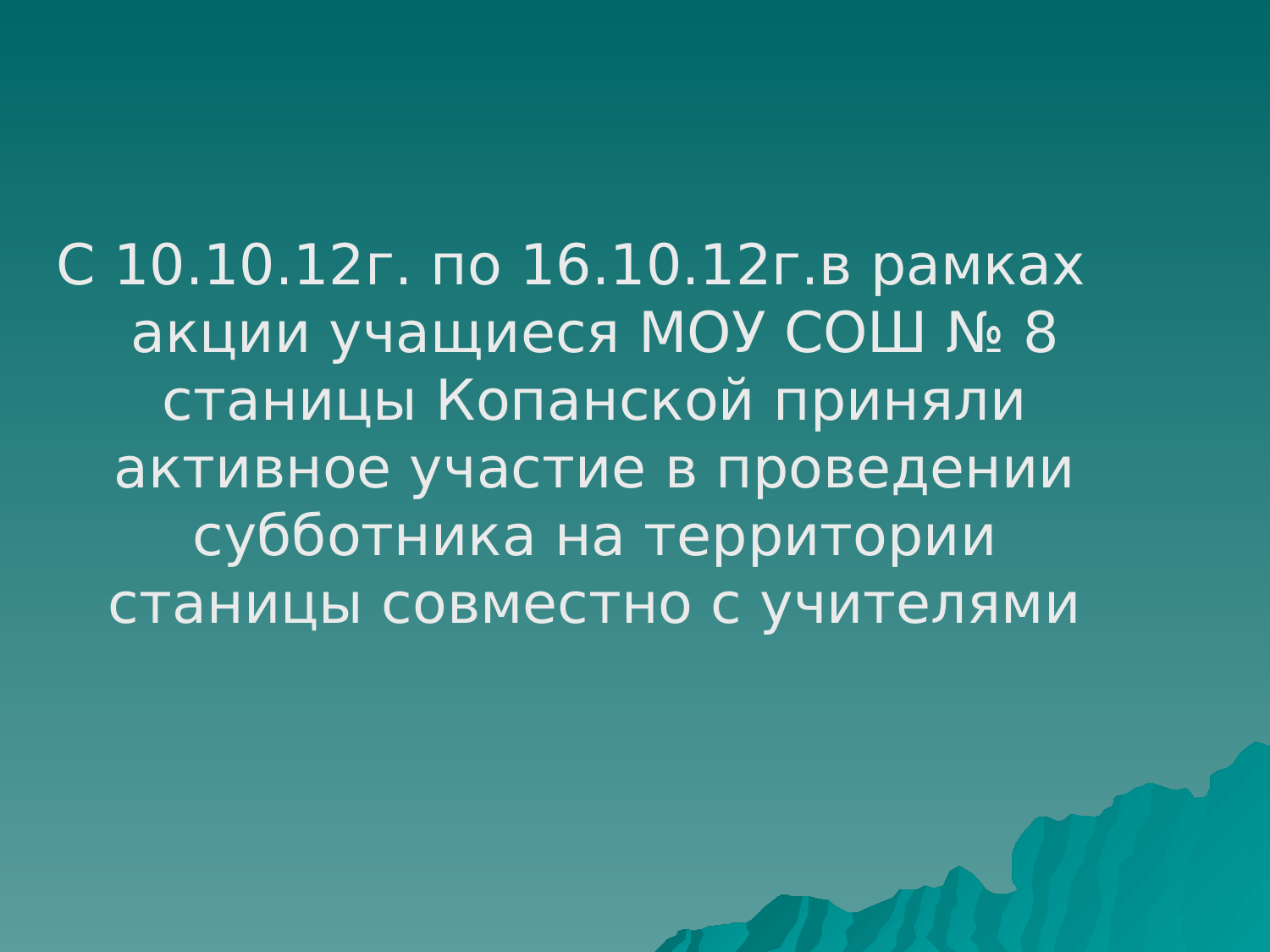

С 10.10.12г. по 16.10.12г.в рамках акции учащиеся МОУ СОШ № 8 станицы Копанской приняли активное участие в проведении субботника на территории станицы совместно с учителями